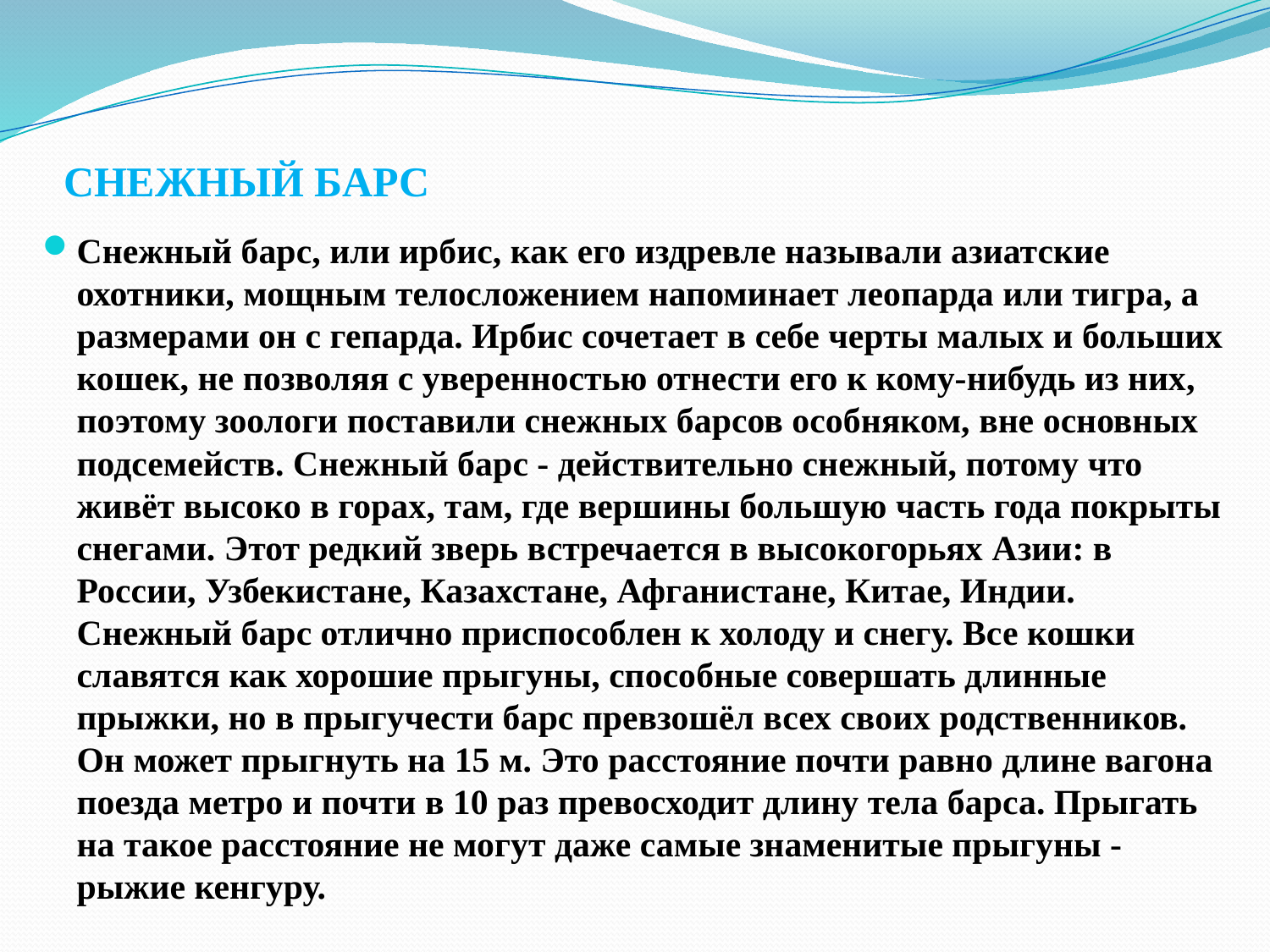

# СНЕЖНЫЙ БАРС
Снежный барс, или ирбис, как его издревле называли азиатские охотники, мощным телосложением напоминает леопарда или тигра, а размерами он с гепарда. Ирбис сочетает в себе черты малых и больших кошек, не позволяя с уверенностью отнести его к кому-нибудь из них, поэтому зоологи поставили снежных барсов особняком, вне основных подсемейств. Снежный барс - действительно снежный, потому что живёт высоко в горах, там, где вершины большую часть года покрыты снегами. Этот редкий зверь встречается в высокогорьях Азии: в России, Узбекистане, Казахстане, Афганистане, Китае, Индии. Снежный барс отлично приспособлен к холоду и снегу. Все кошки славятся как хорошие прыгуны, способные совершать длинные прыжки, но в прыгучести барс превзошёл всех своих родственников. Он может прыгнуть на 15 м. Это расстояние почти равно длине вагона поезда метро и почти в 10 раз превосходит длину тела барса. Прыгать на такое расстояние не могут даже самые знаменитые прыгуны - рыжие кенгуру.